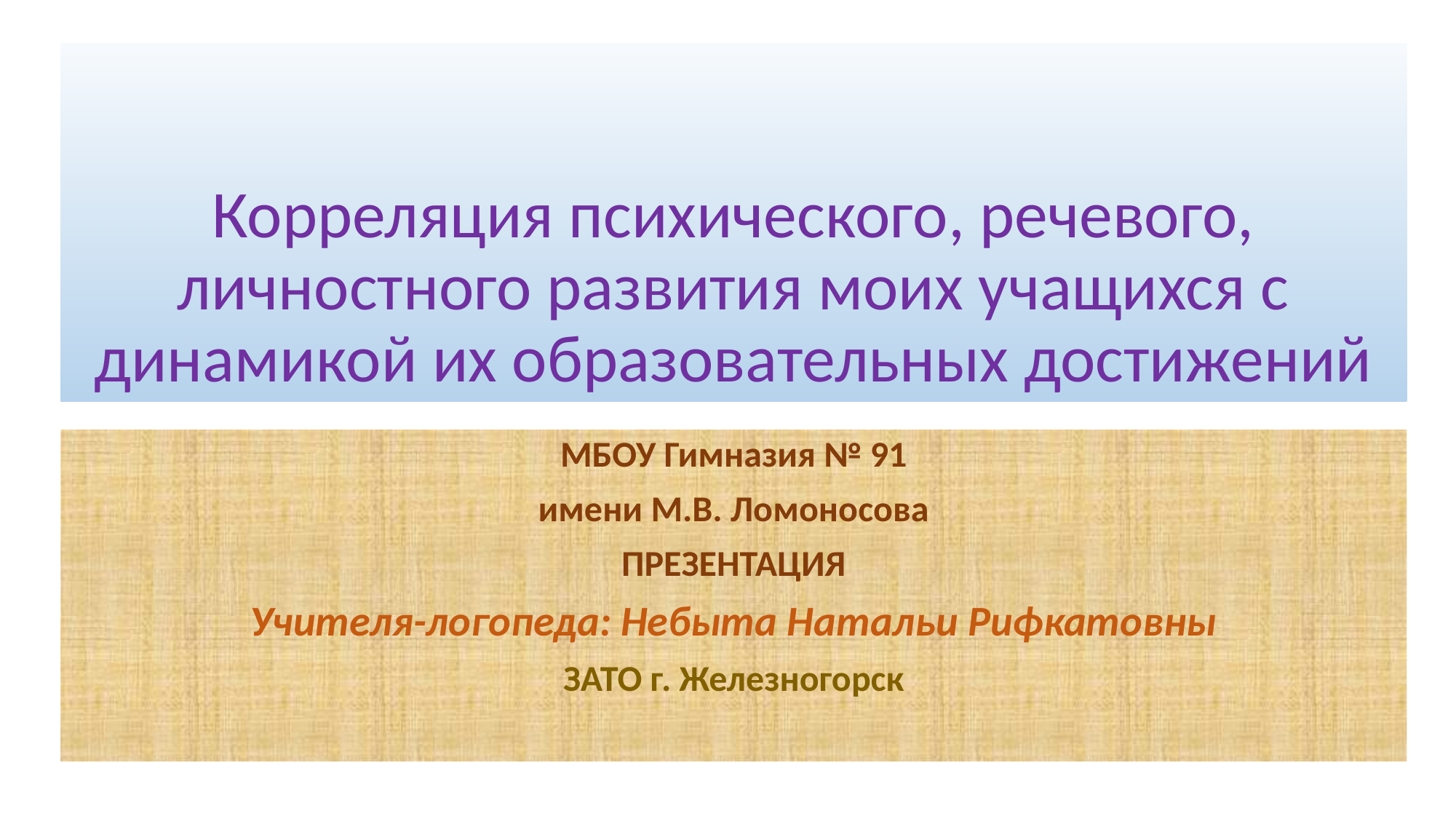

# Корреляция психического, речевого, личностного развития моих учащихся с динамикой их образовательных достижений
МБОУ Гимназия № 91
имени М.В. Ломоносова
ПРЕЗЕНТАЦИЯ
Учителя-логопеда: Небыта Натальи Рифкатовны
ЗАТО г. Железногорск